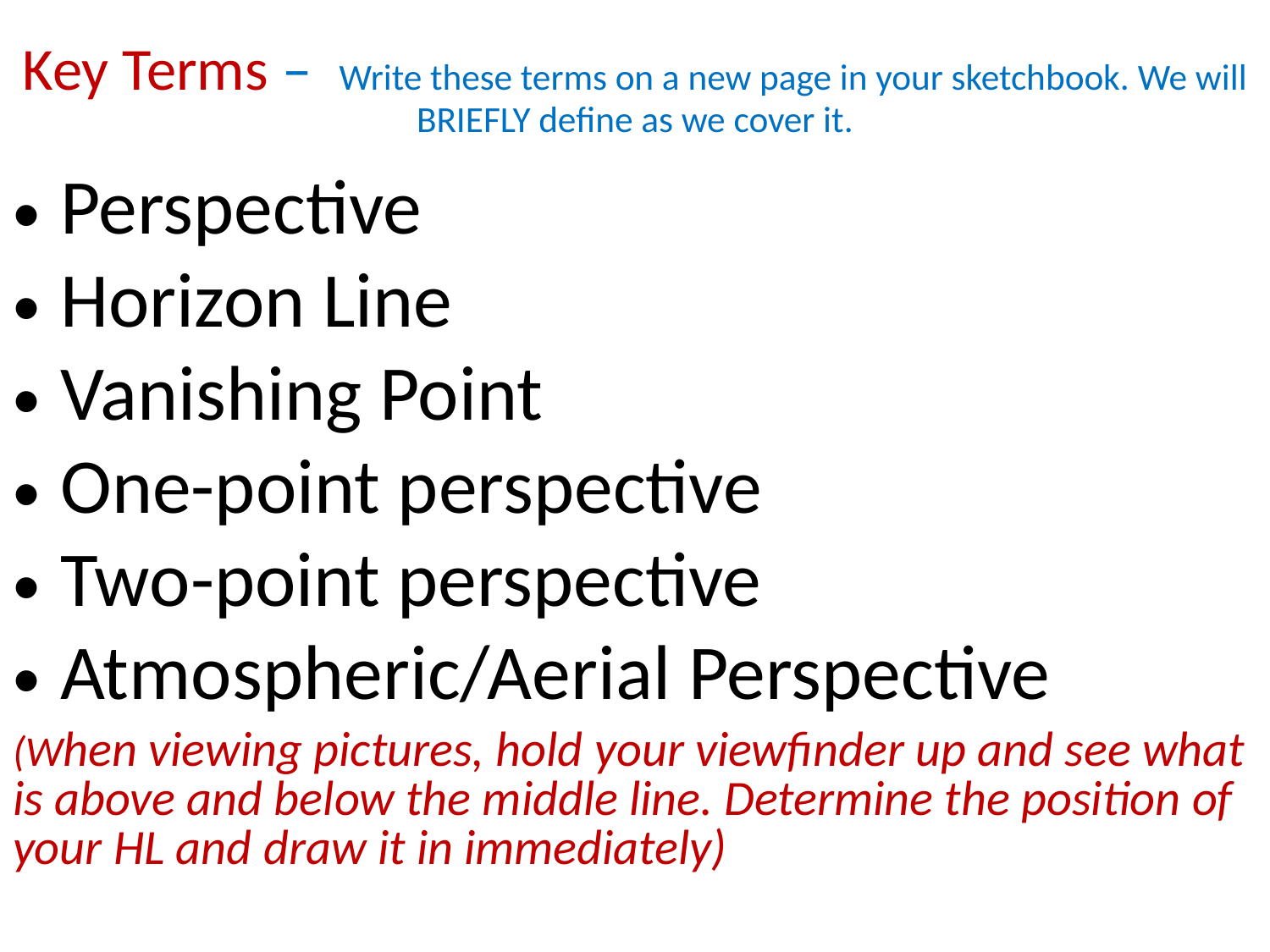

# Key Terms –  Write these terms on a new page in your sketchbook. We will BRIEFLY define as we cover it.
Perspective
Horizon Line
Vanishing Point
One-point perspective
Two-point perspective
Atmospheric/Aerial Perspective
(When viewing pictures, hold your viewfinder up and see what is above and below the middle line. Determine the position of your HL and draw it in immediately)